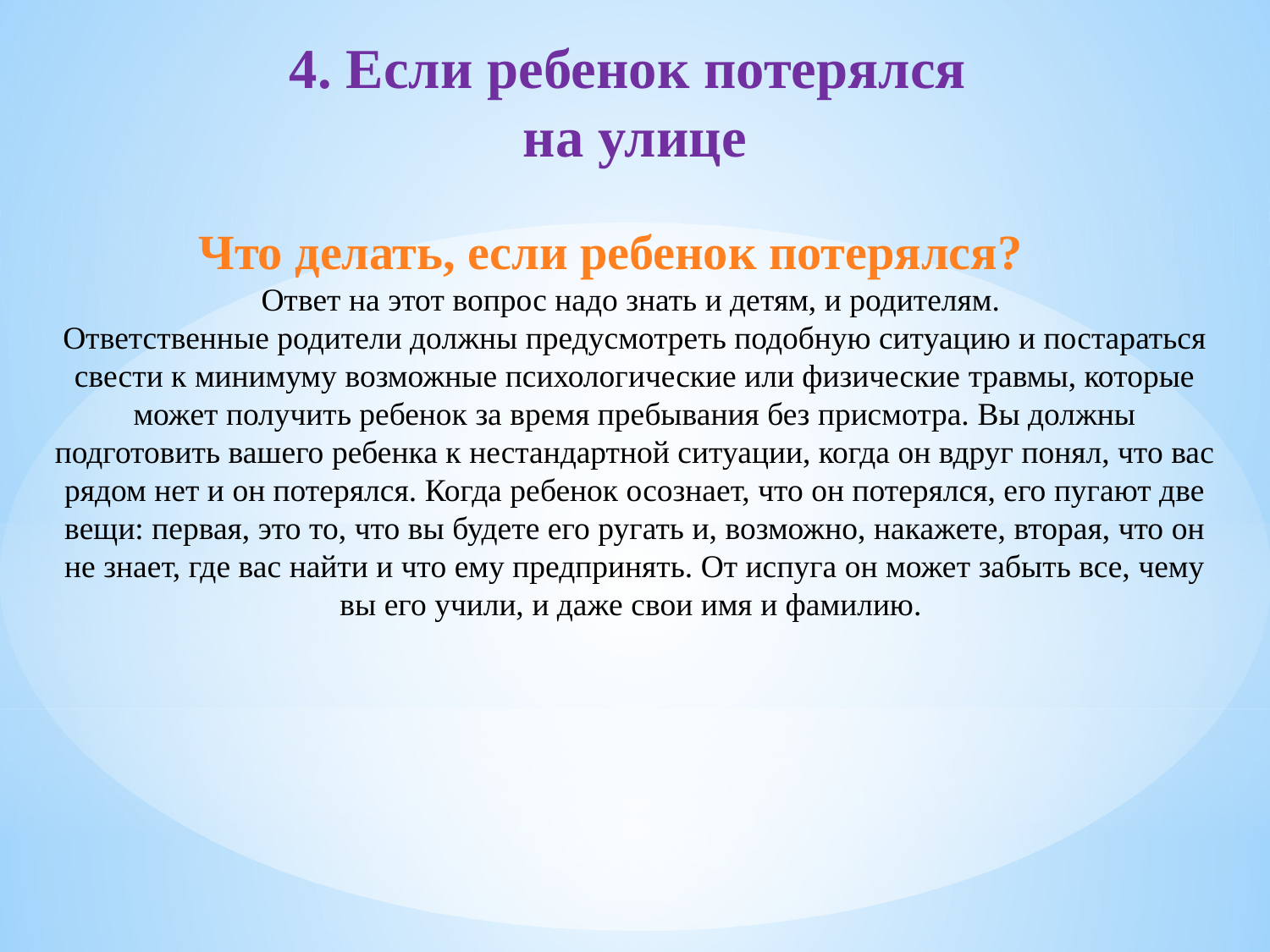

4. Если ребенок потерялся
на улице
Что делать, если ребенок потерялся?
Ответ на этот вопрос надо знать и детям, и родителям. 
Ответственные родители должны предусмотреть подобную ситуацию и постараться свести к минимуму возможные психологические или физические травмы, которые может получить ребенок за время пребывания без присмотра. Вы должны подготовить вашего ребенка к нестандартной ситуации, когда он вдруг понял, что вас рядом нет и он потерялся. Когда ребенок осознает, что он потерялся, его пугают две вещи: первая, это то, что вы будете его ругать и, возможно, накажете, вторая, что он не знает, где вас найти и что ему предпринять. От испуга он может забыть все, чему вы его учили, и даже свои имя и фамилию.